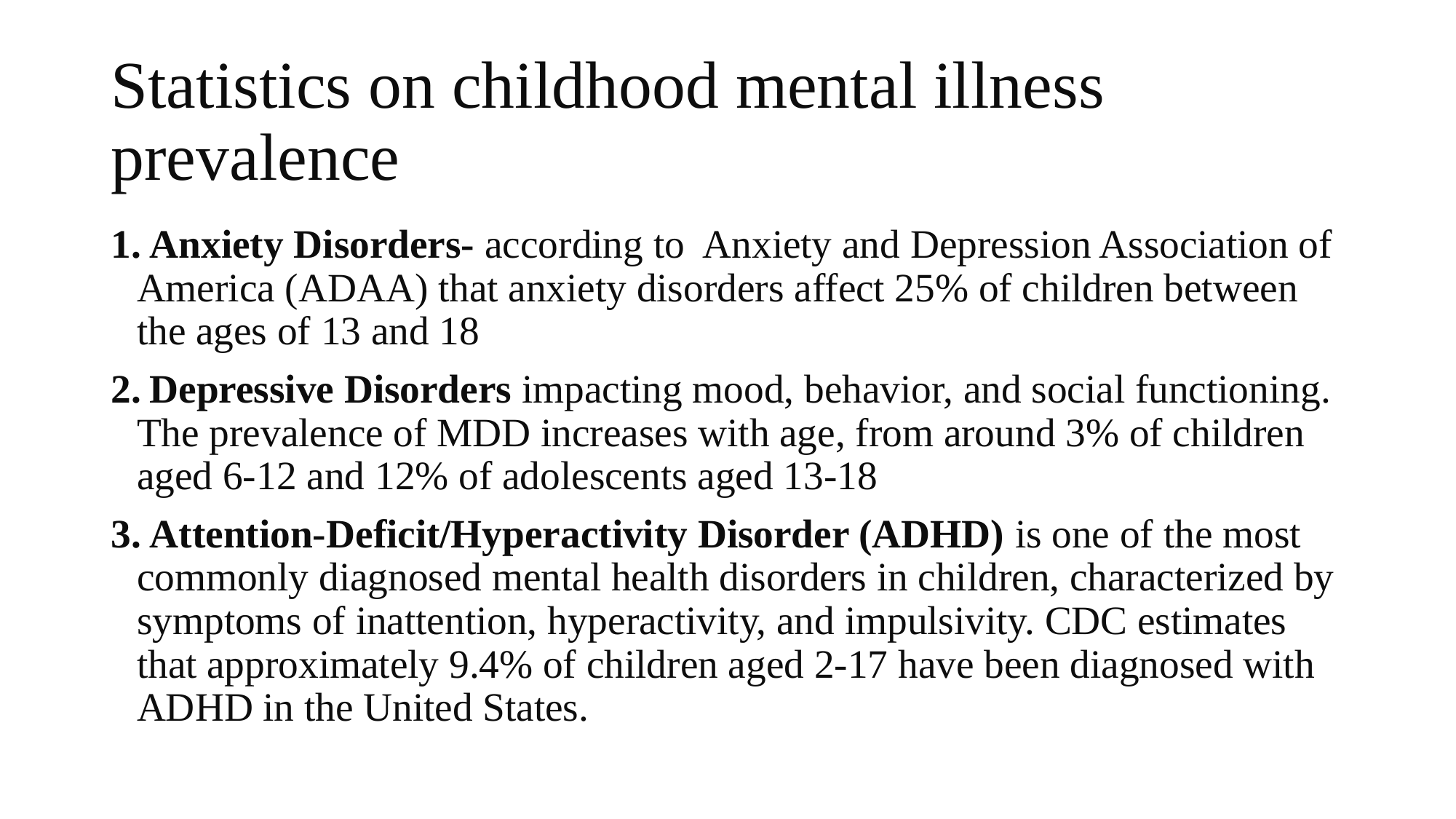

# Statistics on childhood mental illness prevalence
 Anxiety Disorders- according to  Anxiety and Depression Association of America (ADAA) that anxiety disorders affect 25% of children between the ages of 13 and 18
 Depressive Disorders impacting mood, behavior, and social functioning. The prevalence of MDD increases with age, from around 3% of children aged 6-12 and 12% of adolescents aged 13-18
 Attention-Deficit/Hyperactivity Disorder (ADHD) is one of the most commonly diagnosed mental health disorders in children, characterized by symptoms of inattention, hyperactivity, and impulsivity. CDC estimates that approximately 9.4% of children aged 2-17 have been diagnosed with ADHD in the United States.